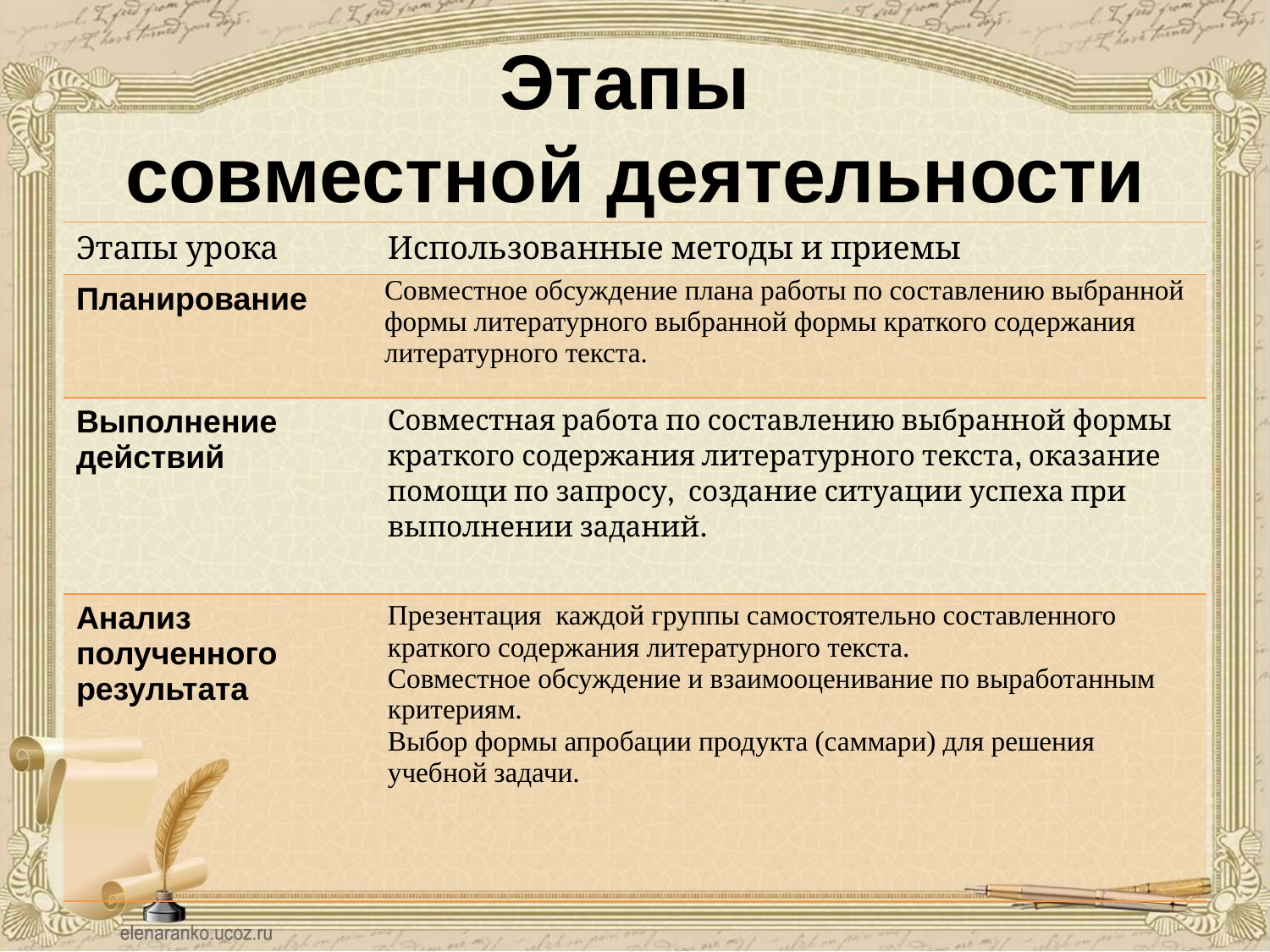

# Этапы совместной деятельности
| Этапы урока | Использованные методы и приемы |
| --- | --- |
| Планирование | Совместное обсуждение плана работы по составлению выбранной формы литературного выбранной формы краткого содержания литературного текста. |
| Выполнение действий | Совместная работа по составлению выбранной формы краткого содержания литературного текста, оказание помощи по запросу, создание ситуации успеха при выполнении заданий. |
| Анализ полученного результата | Презентация каждой группы самостоятельно составленного краткого содержания литературного текста. Совместное обсуждение и взаимооценивание по выработанным критериям. Выбор формы апробации продукта (саммари) для решения учебной задачи. |